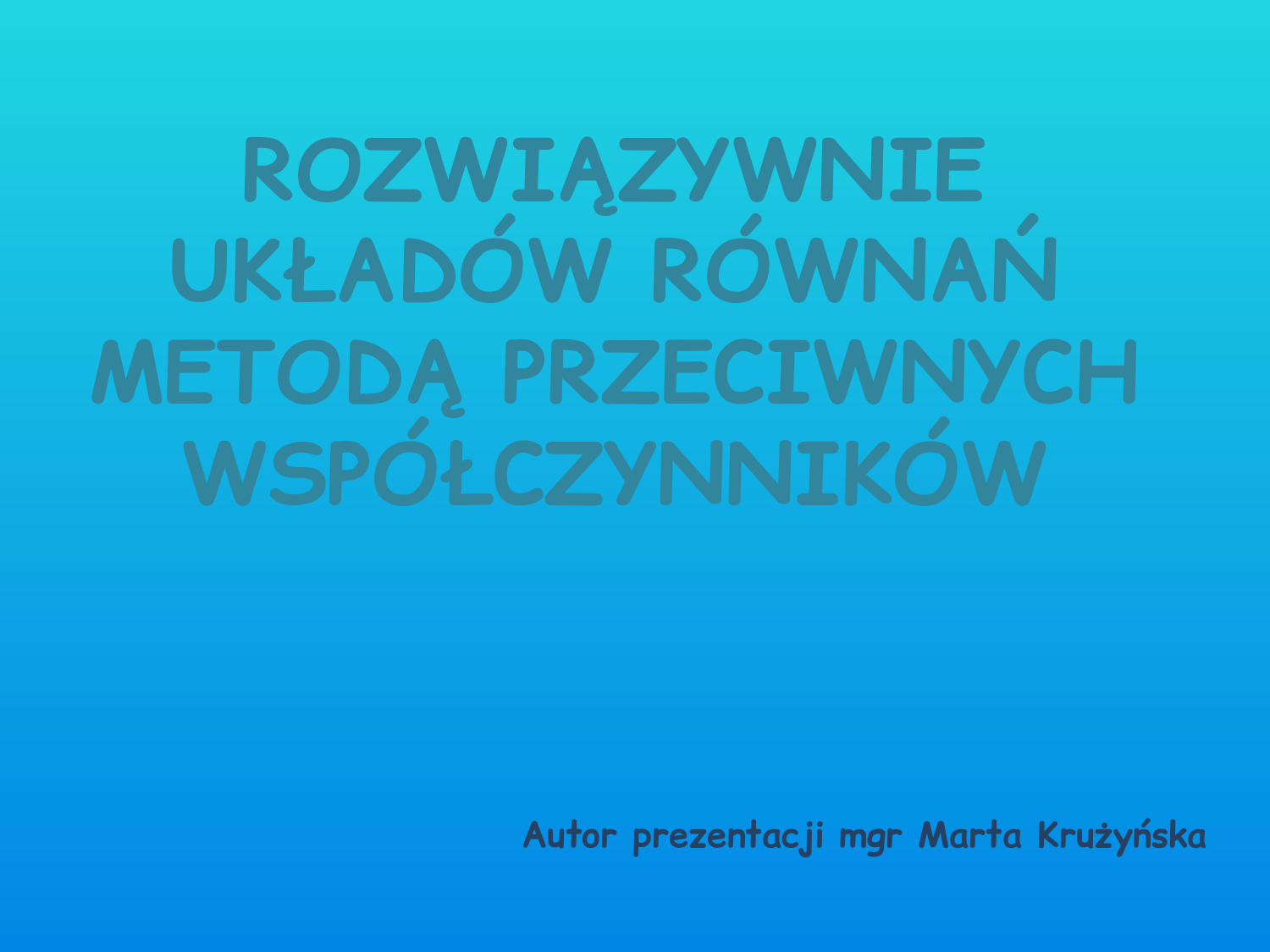

# ROZWIĄZYWNIE UKŁADÓW RÓWNAŃ METODĄ PRZECIWNYCH WSPÓŁCZYNNIKÓW
Autor prezentacji mgr Marta Krużyńska